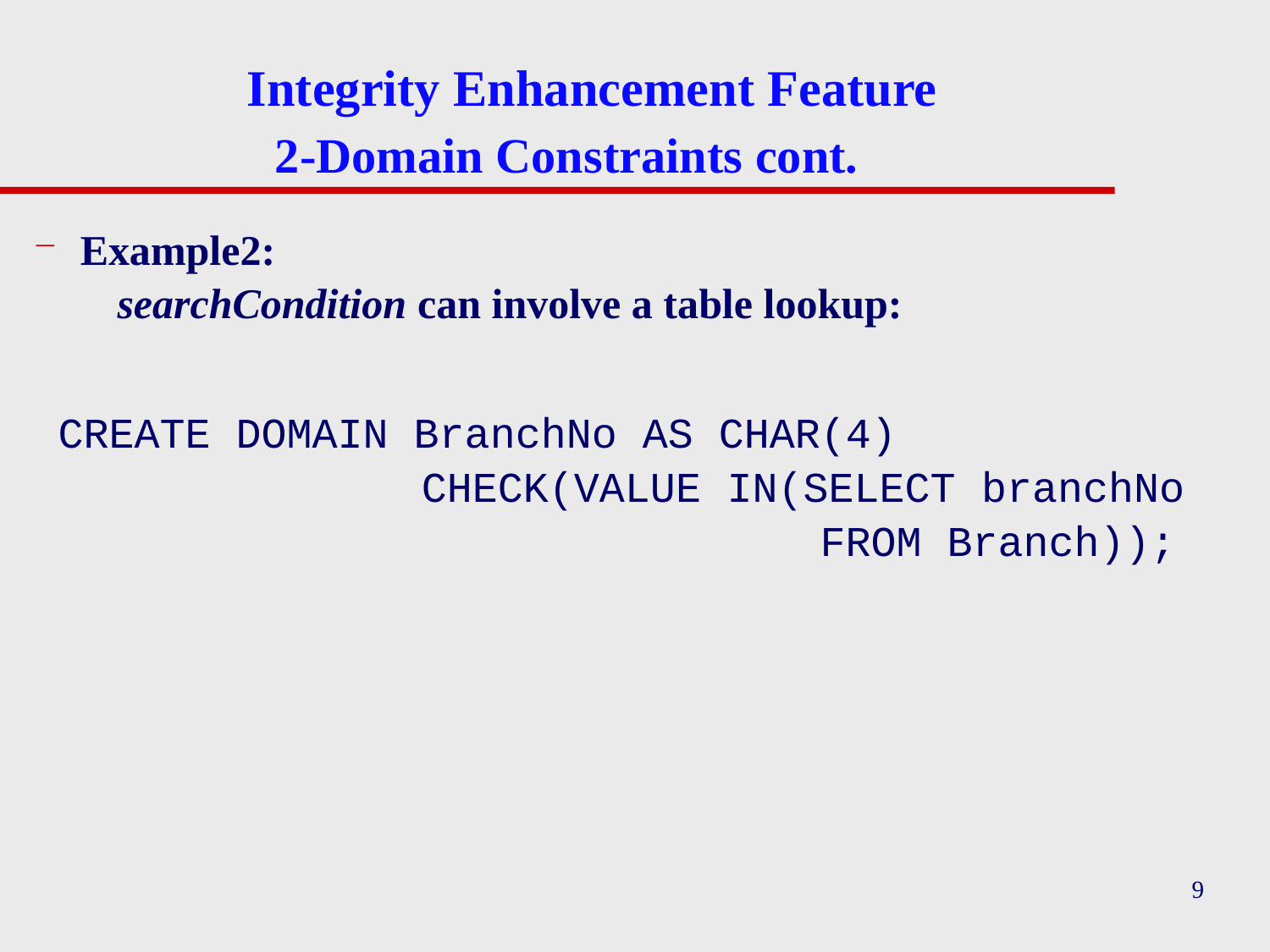

# Integrity Enhancement Feature 2-Domain Constraints cont.
Example2:
        searchCondition can involve a table lookup:

 CREATE DOMAIN BranchNo AS CHAR(4)
               CHECK(VALUE IN(SELECT branchNo
                               FROM Branch));

9